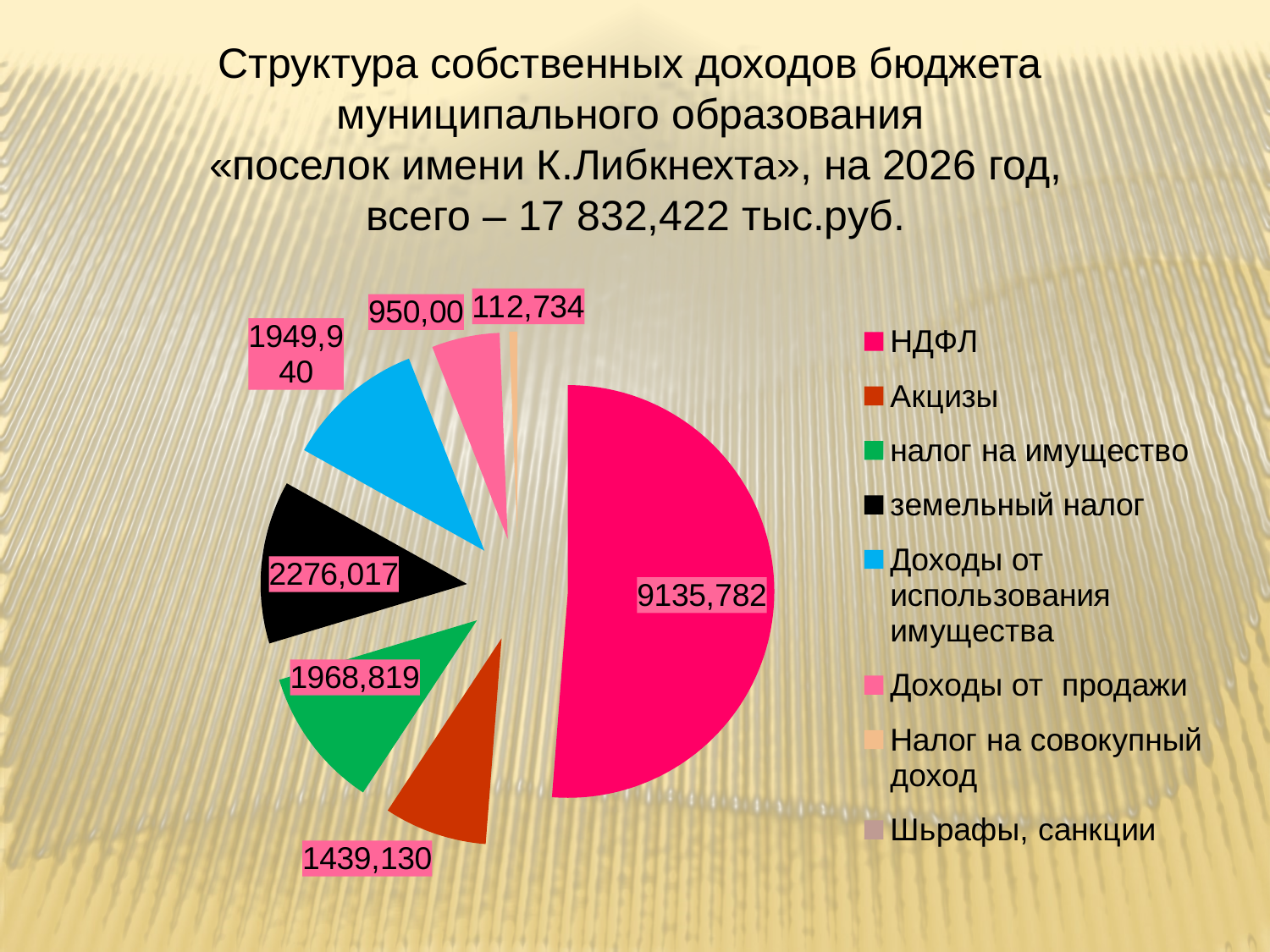

Структура собственных доходов бюджета муниципального образования
 «поселок имени К.Либкнехта», на 2026 год,
 всего – 17 832,422 тыс.руб.

### Chart

| Category | Столбец2 |
|---|---|
| НДФЛ | 9135.782 |
| Акцизы | 1439.13 |
| налог на имущество | 1968.819 |
| земельный налог | 2276.017 |
| Доходы от использования имущества | 1949.94 |
| Доходы от  продажи | 950.0 |
| Налог на совокупный доход | 112.734 |
| Шьрафы, санкции | None |